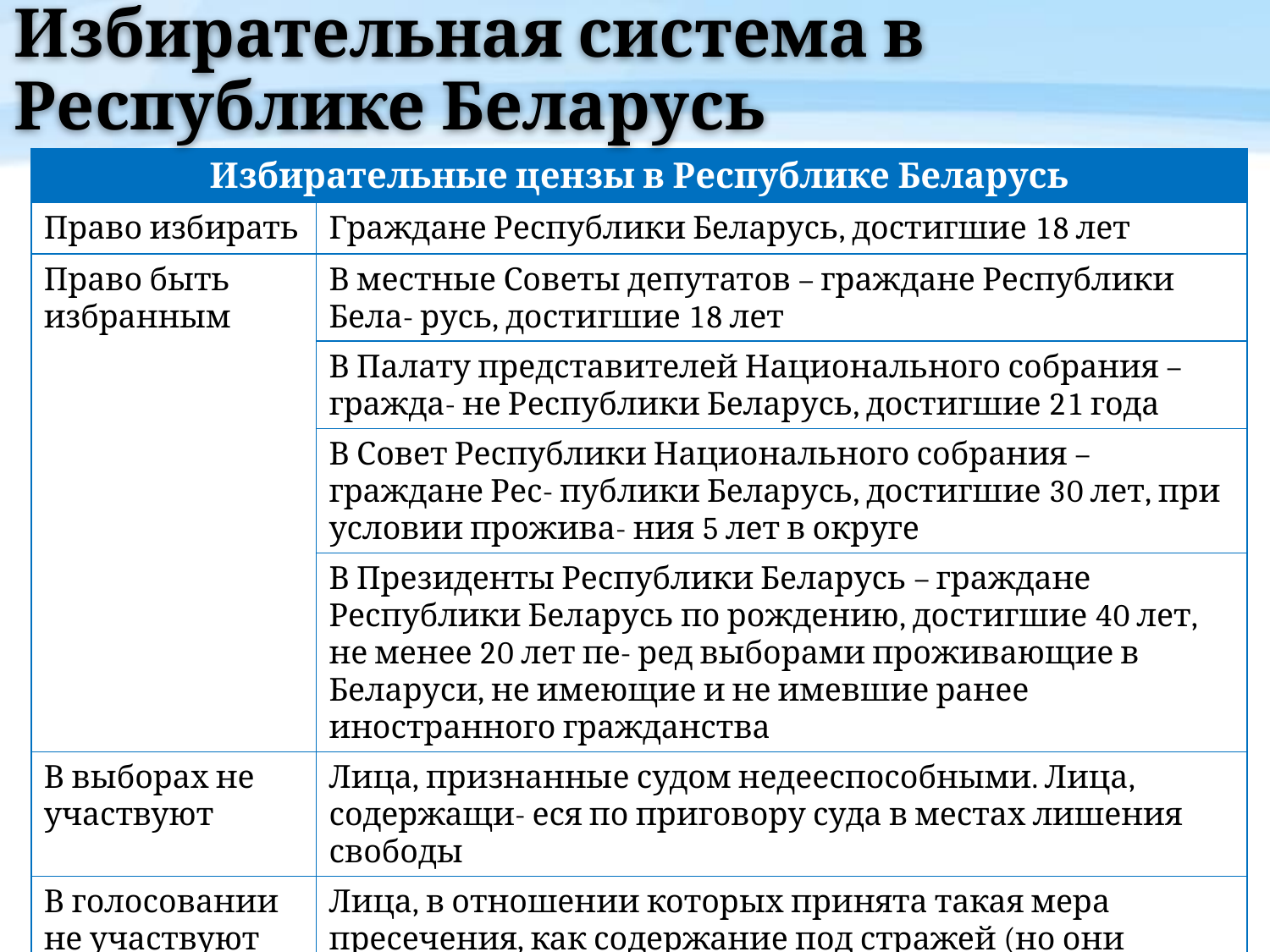

# Избирательная система в Республике Беларусь
| Избирательные цензы в Республике Беларусь |  |
| --- | --- |
| Право избирать | Граждане Республики Беларусь, достигшие 18 лет |
| Право быть избранным | В местные Советы депутатов – граждане Республики Бела- русь, достигшие 18 лет |
|  | В Палату представителей Национального собрания – гражда- не Республики Беларусь, достигшие 21 года |
|  | В Совет Республики Национального собрания – граждане Рес- публики Беларусь, достигшие 30 лет, при условии прожива- ния 5 лет в округе |
|  | В Президенты Республики Беларусь – граждане Республики Беларусь по рождению, достигшие 40 лет, не менее 20 лет пе- ред выборами проживающие в Беларуси, не имеющие и не имевшие ранее иностранного гражданства |
| В выборах не участвуют | Лица, признанные судом недееспособными. Лица, содержащи- еся по приговору суда в местах лишения свободы |
| В голосовании не участвуют | Лица, в отношении которых принята такая мера пресечения, как содержание под стражей (но они сохраняют возможность быть избранными) |